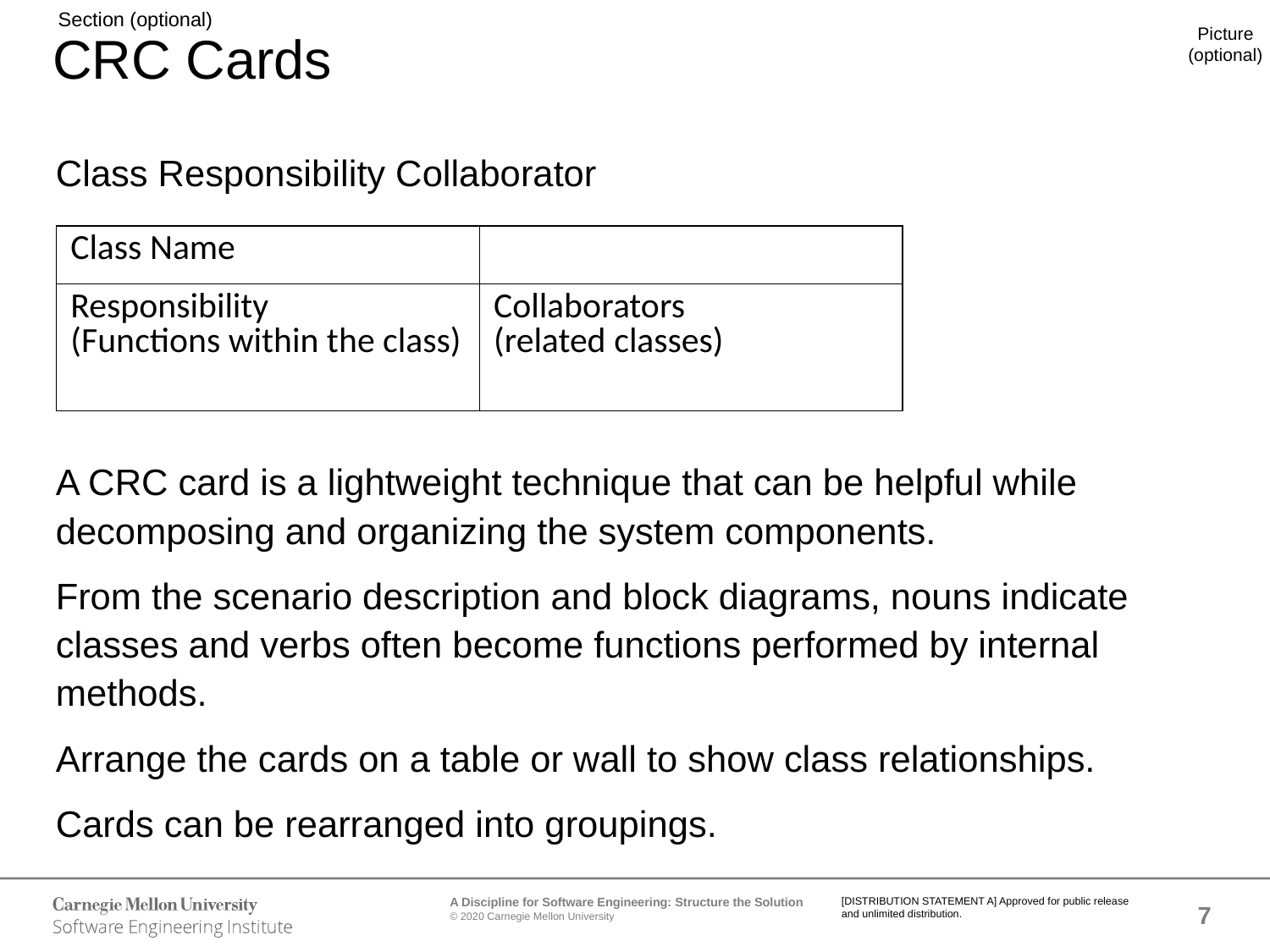

# CRC Cards
Class Responsibility Collaborator

A CRC card is a lightweight technique that can be helpful while decomposing and organizing the system components.
From the scenario description and block diagrams, nouns indicate classes and verbs often become functions performed by internal methods.
Arrange the cards on a table or wall to show class relationships.
Cards can be rearranged into groupings.
| Class Name |  |
| --- | --- |
| Responsibility (Functions within the class) | Collaborators (related classes) |